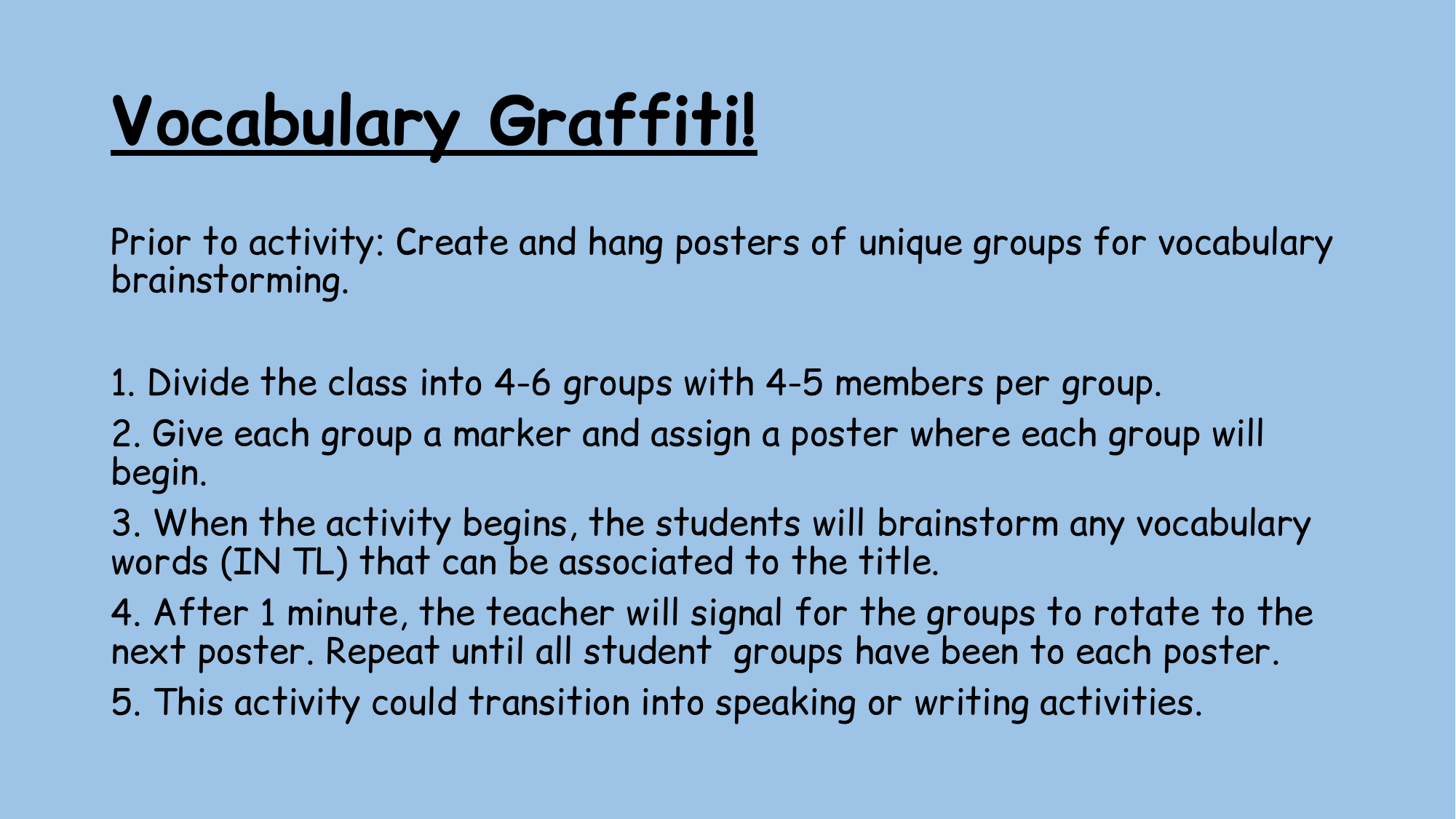

# Vocabulary Graffiti!
Prior to activity: Create and hang posters of unique groups for vocabulary brainstorming.

1. Divide the class into 4-6 groups with 4-5 members per group.
2. Give each group a marker and assign a poster where each group will begin.
3. When the activity begins, the students will brainstorm any vocabulary words (IN TL) that can be associated to the title.
4. After 1 minute, the teacher will signal for the groups to rotate to the next poster. Repeat until all student  groups have been to each poster.
5. This activity could transition into speaking or writing activities.